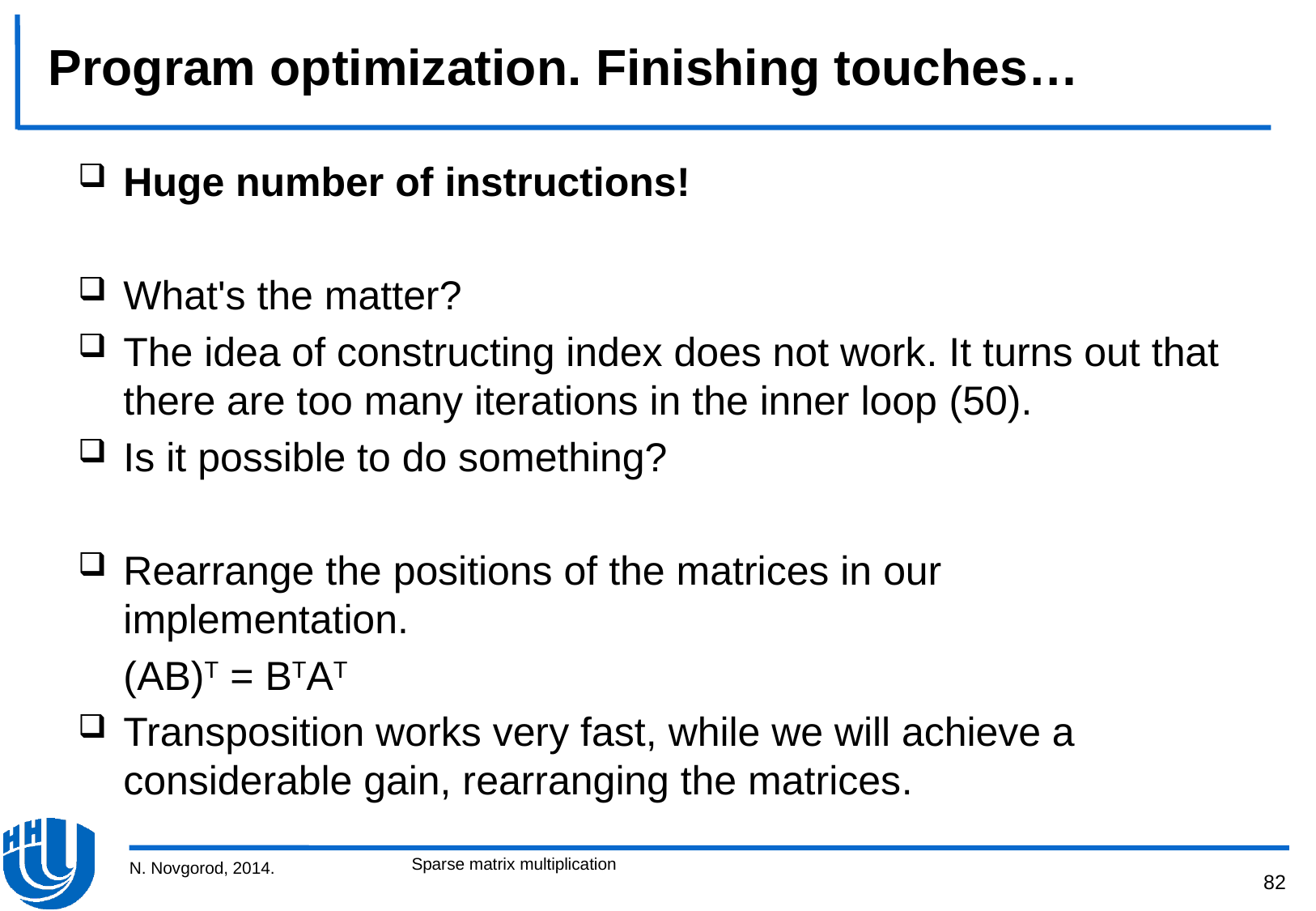

# Program optimization. Finishing touches…
Huge number of instructions!

What's the matter?
The idea of constructing index does not work. It turns out that there are too many iterations in the inner loop (50).
Is it possible to do something?

Rearrange the positions of the matrices in our implementation.
	(AB)T = BTAT
Transposition works very fast, while we will achieve a considerable gain, rearranging the matrices.
Sparse matrix multiplication
N. Novgorod, 2014.
82